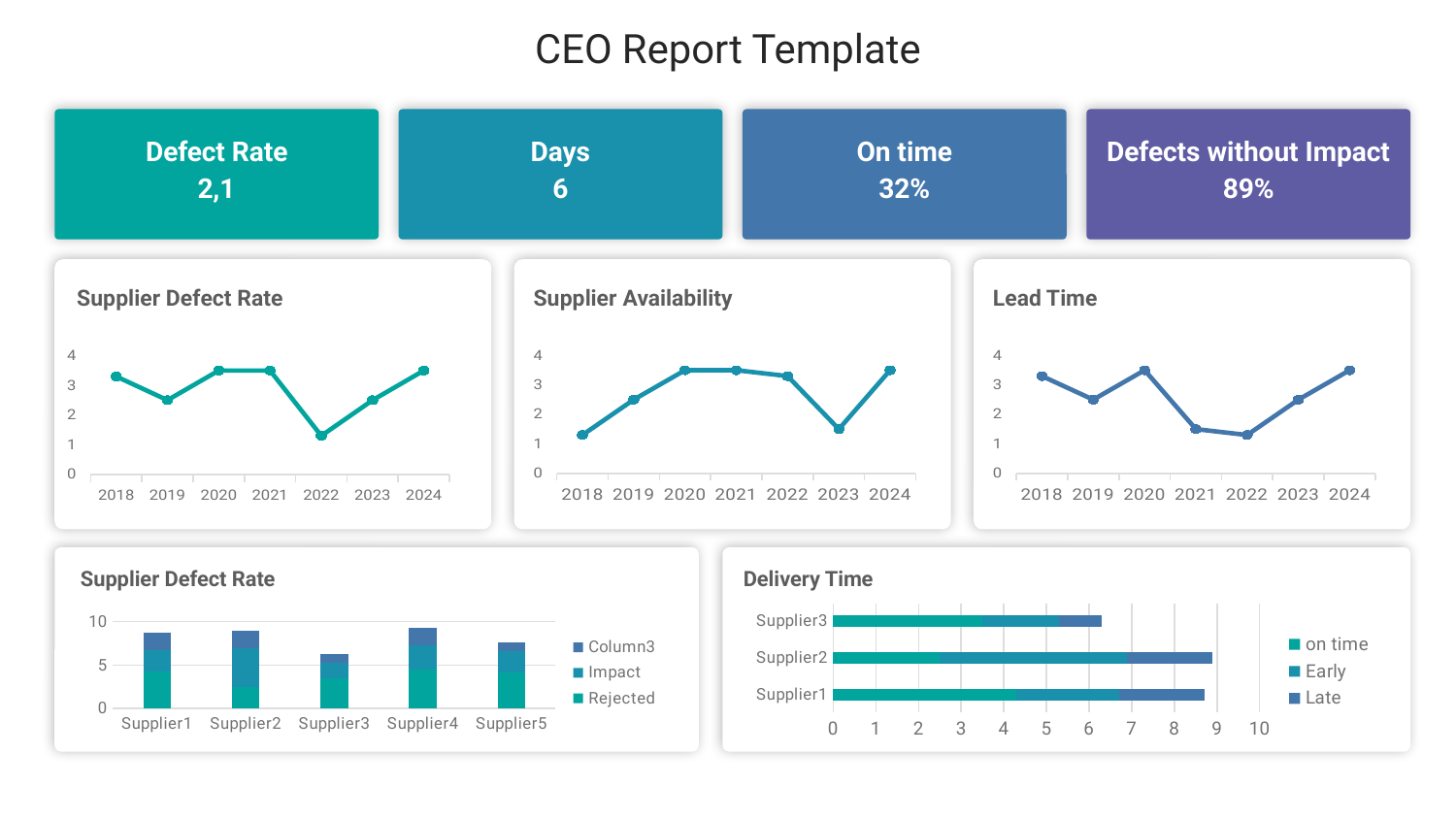

CEO Report Template

Defect Rate
Days
On time
Defects without Impact
2,1
6
32%
89%

Supplier Defect Rate
Supplier Availability
Lead Time

### Chart

| Category | Series 1 |
|---|---|
| 2018 | 3.3 |
| 2019 | 2.5 |
| 2020 | 3.5 |
| 2021 | 3.5 |
| 2022 | 1.3 |
| 2023 | 2.5 |
| 2024 | 3.5 |

### Chart

| Category | Series 1 |
|---|---|
| 2018 | 1.3 |
| 2019 | 2.5 |
| 2020 | 3.5 |
| 2021 | 3.5 |
| 2022 | 3.3 |
| 2023 | 1.5 |
| 2024 | 3.5 |

### Chart

| Category | Series 1 |
|---|---|
| 2018 | 3.3 |
| 2019 | 2.5 |
| 2020 | 3.5 |
| 2021 | 1.5 |
| 2022 | 1.3 |
| 2023 | 2.5 |
| 2024 | 3.5 |

Supplier Defect Rate
Delivery Time

### Chart

| Category | on time | Early | Late |
|---|---|---|---|
| Supplier1 | 4.3 | 2.4 | 2.0 |
| Supplier2 | 2.5 | 4.4 | 2.0 |
| Supplier3 | 3.5 | 1.8 | 1.0 |

### Chart

| Category | Rejected | Impact | Column3 |
|---|---|---|---|
| Supplier1 | 4.3 | 2.4 | 2.0 |
| Supplier2 | 2.5 | 4.4 | 2.0 |
| Supplier3 | 3.5 | 1.8 | 1.0 |
| Supplier4 | 4.5 | 2.8 | 2.0 |
| Supplier5 | 4.1 | 2.5 | 1.0 |